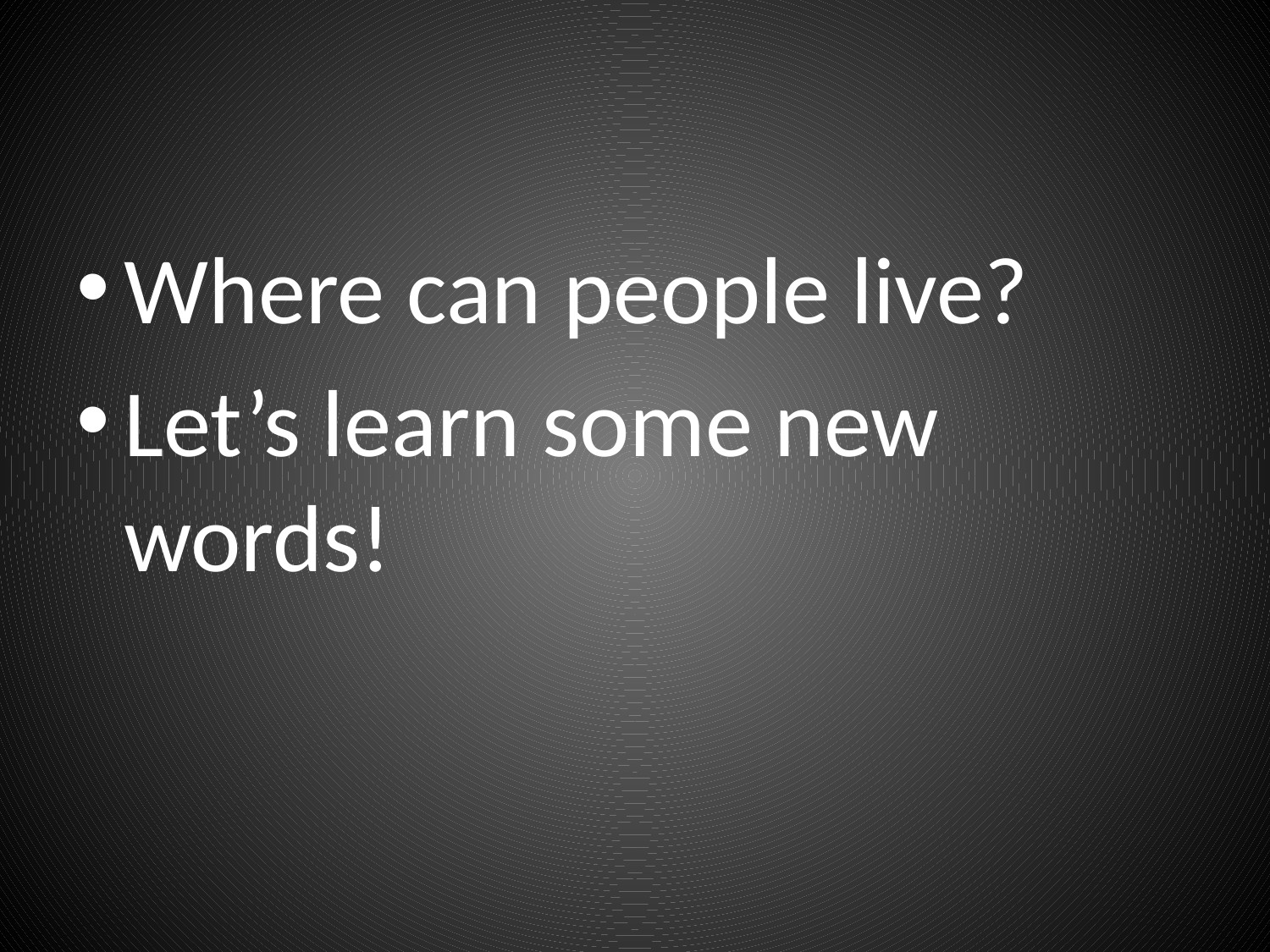

#
Where can people live?
Let’s learn some new words!